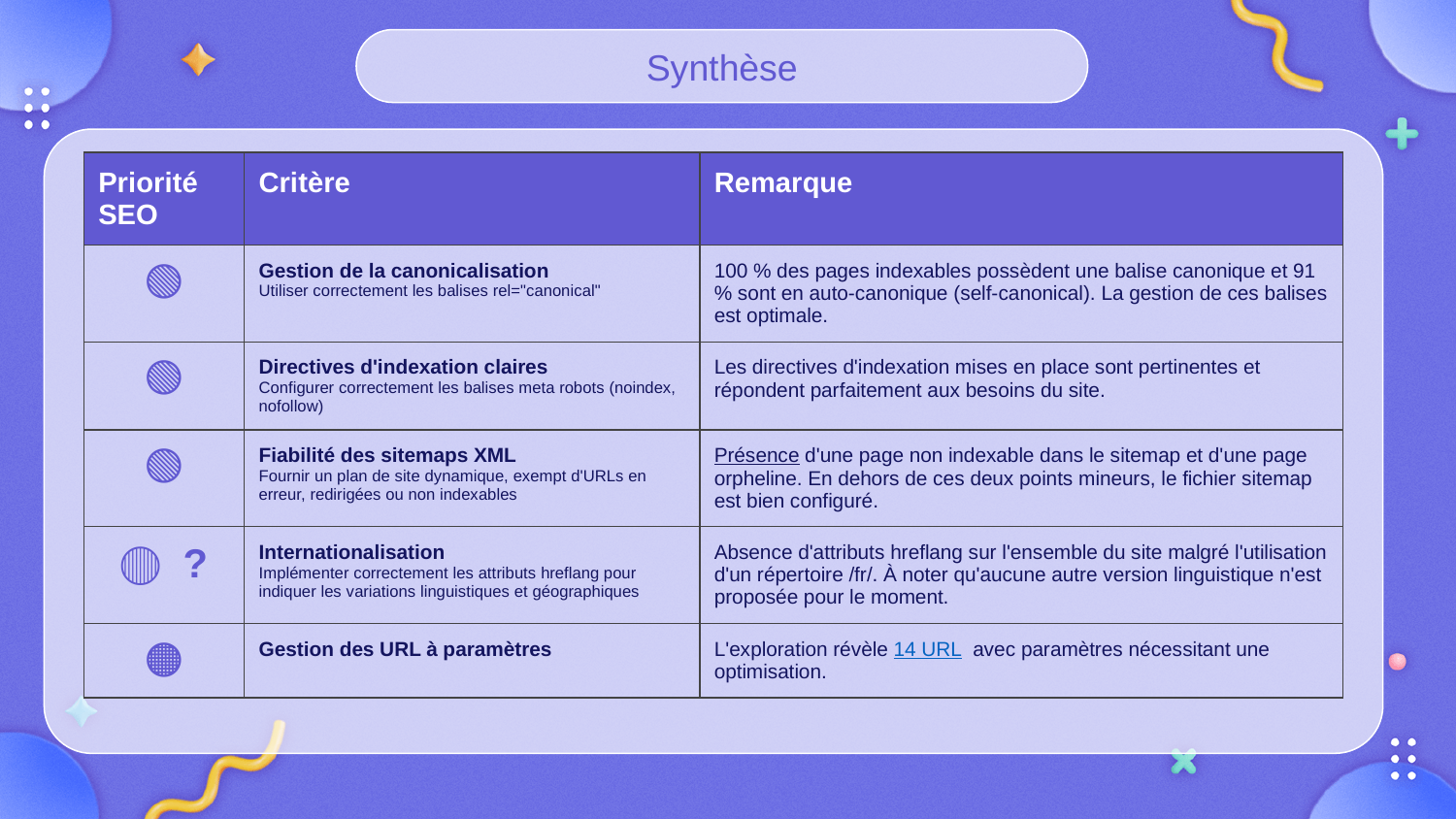

Synthèse

| Priorité SEO | Critère | Remarque |
| --- | --- | --- |
| 🟢 | Gestion de la canonicalisation Utiliser correctement les balises rel="canonical" | 100 % des pages indexables possèdent une balise canonique et 91 % sont en auto-canonique (self-canonical). La gestion de ces balises est optimale. |
| 🟢 | Directives d'indexation claires Configurer correctement les balises meta robots (noindex, nofollow) | Les directives d'indexation mises en place sont pertinentes et répondent parfaitement aux besoins du site. |
| 🟢 | Fiabilité des sitemaps XML Fournir un plan de site dynamique, exempt d'URLs en erreur, redirigées ou non indexables | Présence d'une page non indexable dans le sitemap et d'une page orpheline. En dehors de ces deux points mineurs, le fichier sitemap est bien configuré. |
| 🔴 ? | Internationalisation Implémenter correctement les attributs hreflang pour indiquer les variations linguistiques et géographiques | Absence d'attributs hreflang sur l'ensemble du site malgré l'utilisation d'un répertoire /fr/. À noter qu'aucune autre version linguistique n'est proposée pour le moment. |
| 🟠 | Gestion des URL à paramètres | L'exploration révèle 14 URL avec paramètres nécessitant une optimisation. |